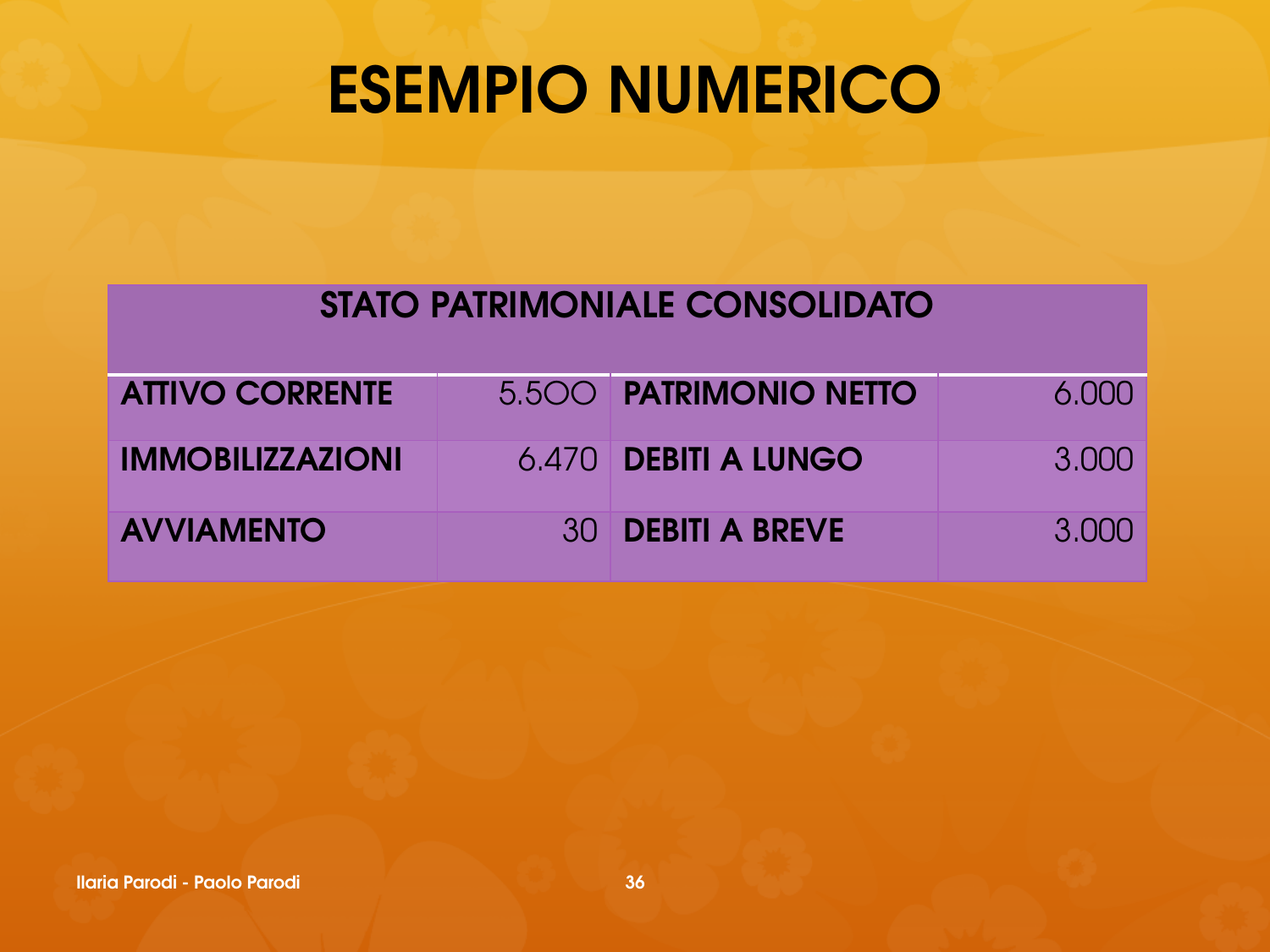

# ESEMPIO NUMERICO
| STATO PATRIMONIALE CONSOLIDATO |  |  |  |
| --- | --- | --- | --- |
| ATTIVO CORRENTE | 5.5OO | PATRIMONIO NETTO | 6.000 |
| IMMOBILIZZAZIONI | 6.470 | DEBITI A LUNGO | 3.000 |
| AVVIAMENTO | 30 | DEBITI A BREVE | 3.000 |
Ilaria Parodi - Paolo Parodi
36